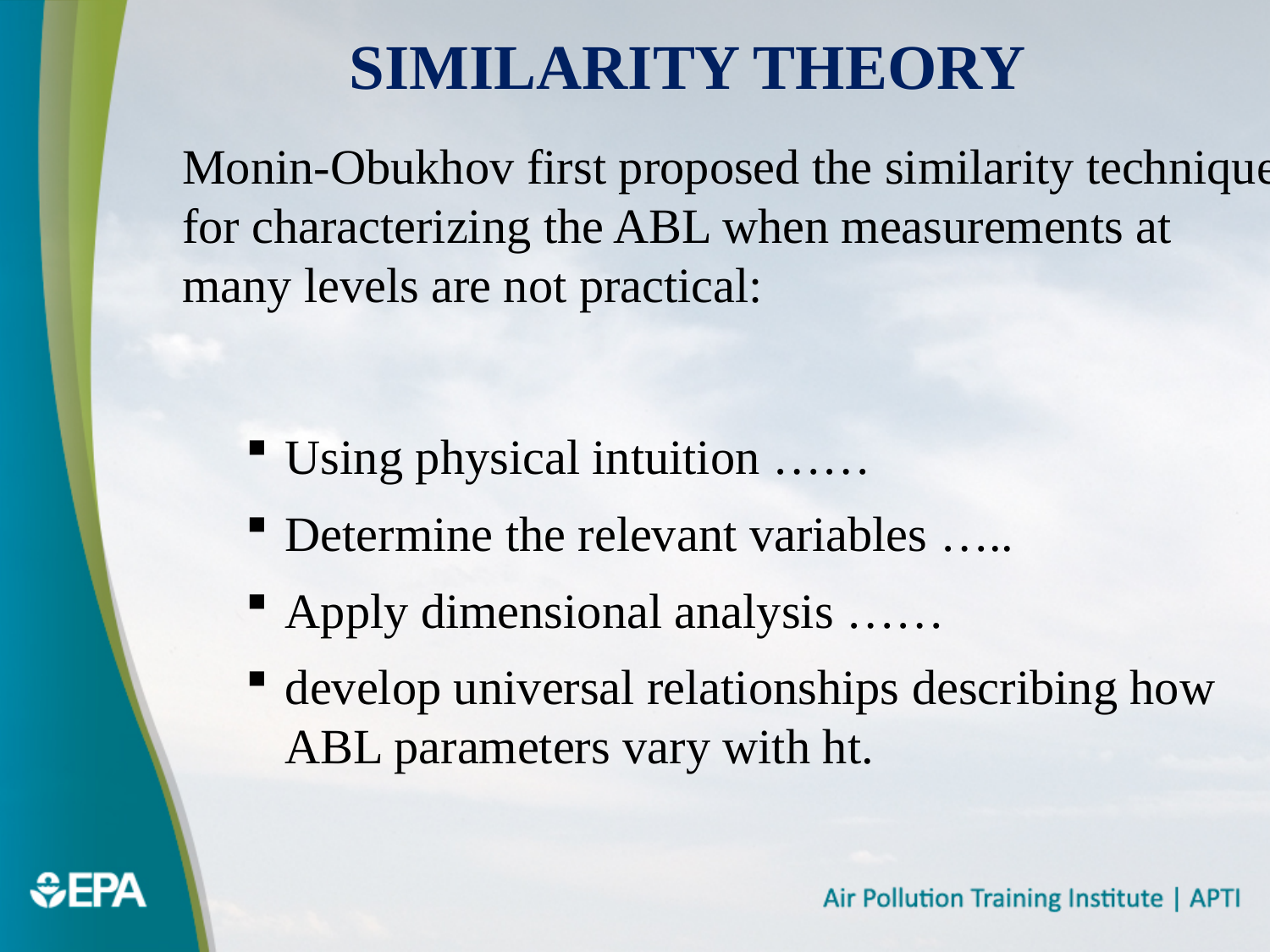

# Similarity Theory
Monin-Obukhov first proposed the similarity technique for characterizing the ABL when measurements at many levels are not practical:

Using physical intuition ……
Determine the relevant variables …..
Apply dimensional analysis ……
develop universal relationships describing how ABL parameters vary with ht.